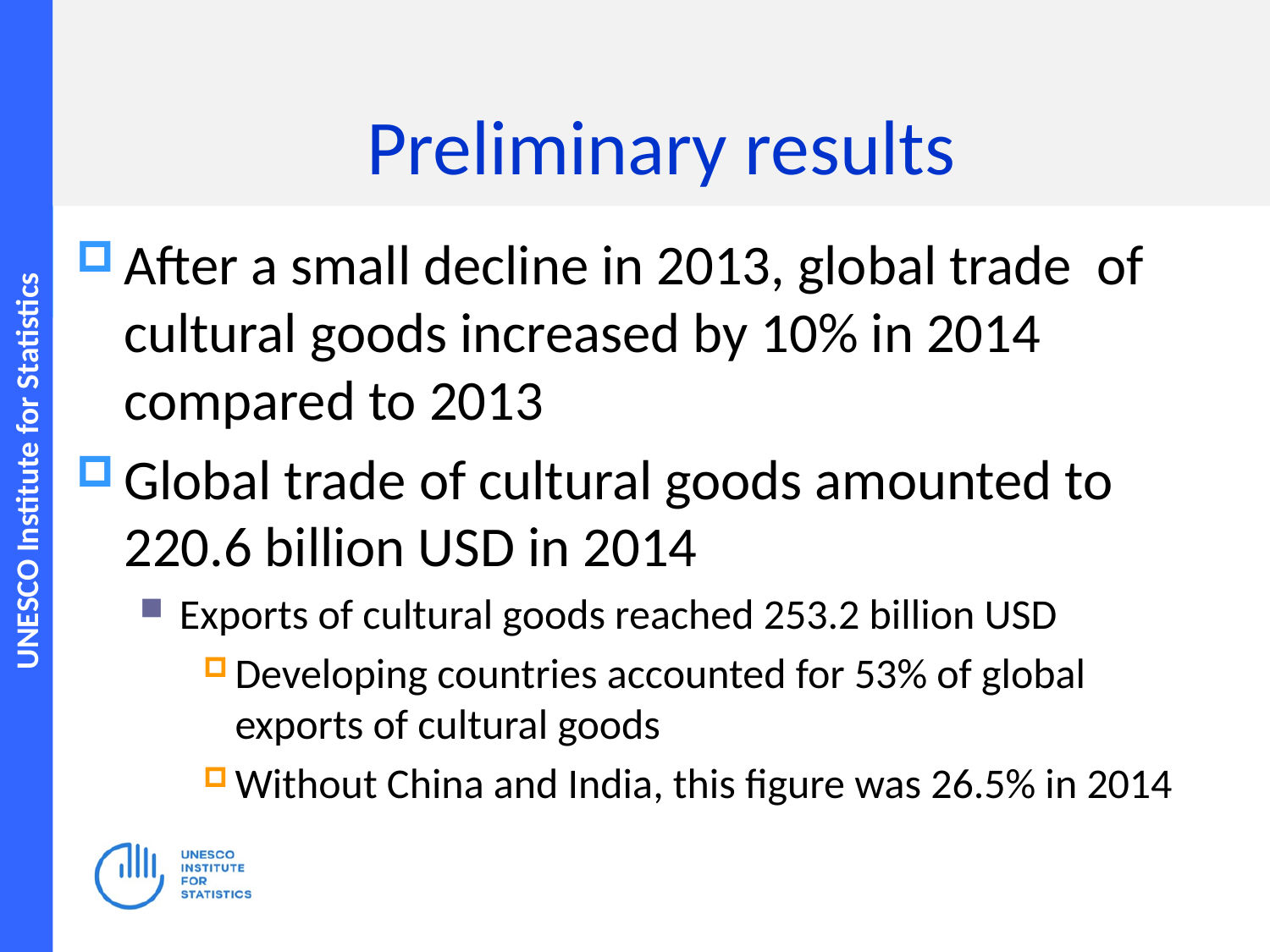

# Preliminary results
After a small decline in 2013, global trade  of cultural goods increased by 10% in 2014 compared to 2013
Global trade of cultural goods amounted to 220.6 billion USD in 2014
Exports of cultural goods reached 253.2 billion USD
Developing countries accounted for 53% of global exports of cultural goods
Without China and India, this figure was 26.5% in 2014